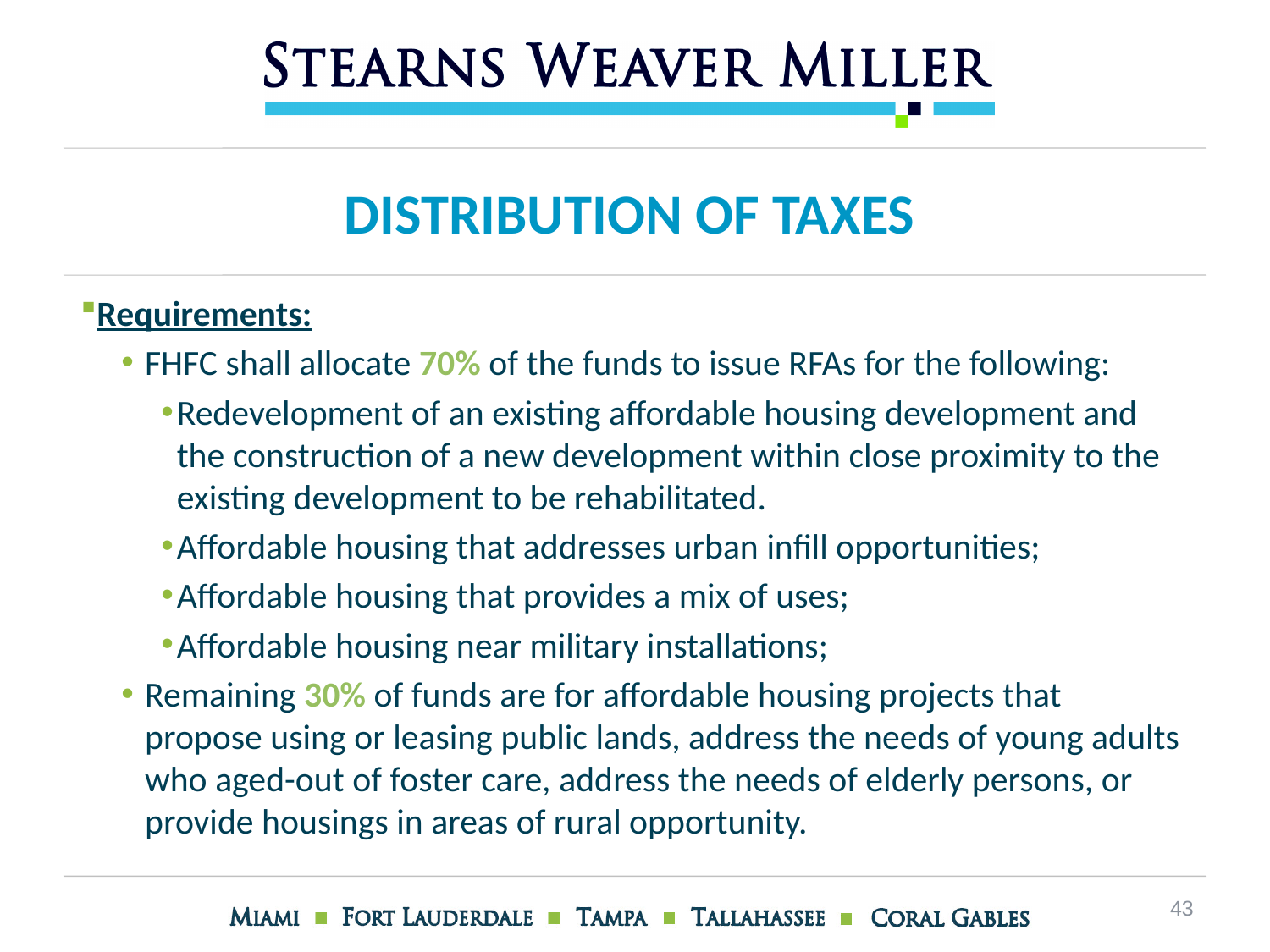

# Distribution of Taxes
Requirements:
FHFC shall allocate 70% of the funds to issue RFAs for the following:
Redevelopment of an existing affordable housing development and the construction of a new development within close proximity to the existing development to be rehabilitated.
Affordable housing that addresses urban infill opportunities;
Affordable housing that provides a mix of uses;
Affordable housing near military installations;
Remaining 30% of funds are for affordable housing projects that propose using or leasing public lands, address the needs of young adults who aged-out of foster care, address the needs of elderly persons, or provide housings in areas of rural opportunity.

43